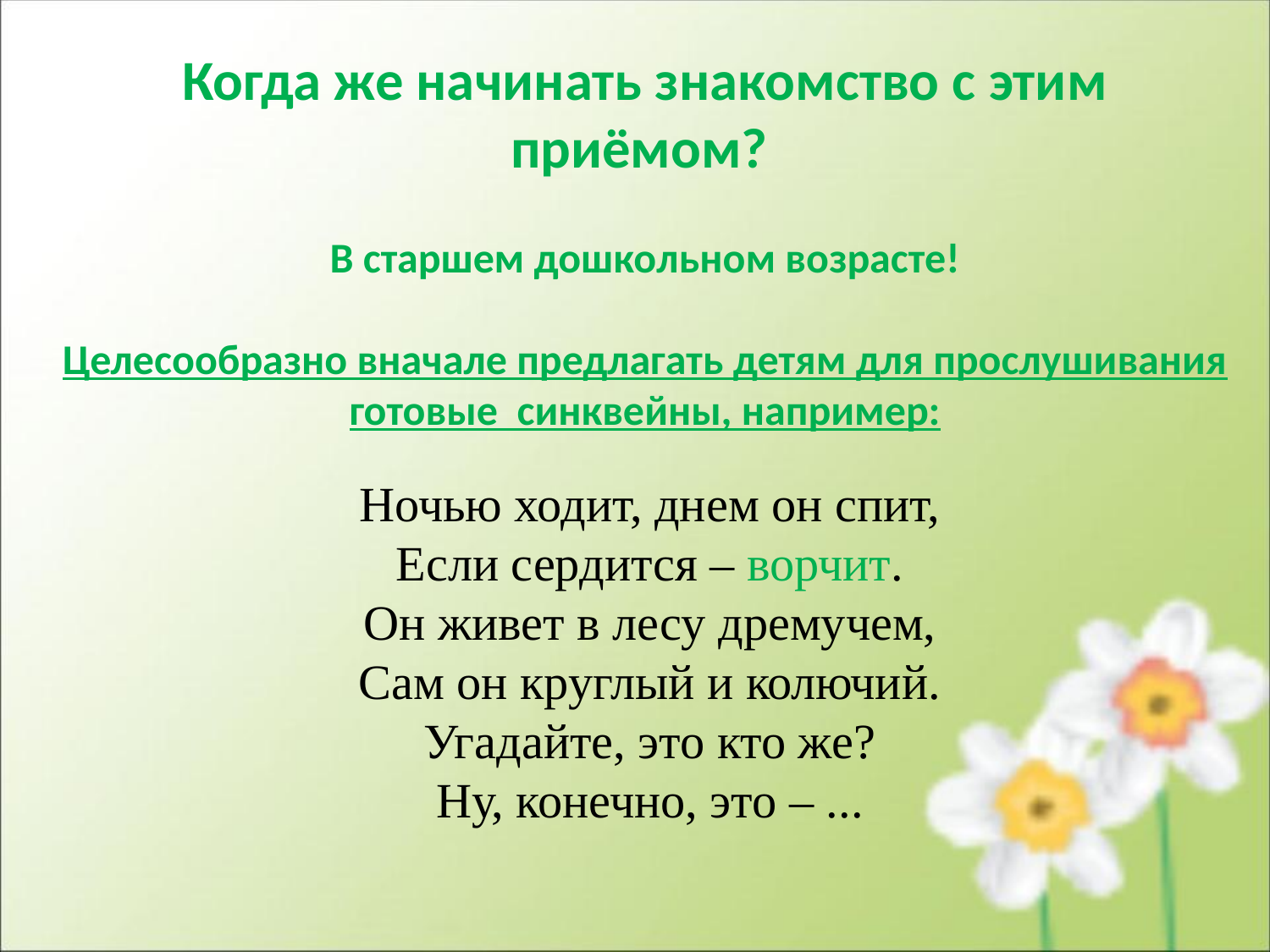

Когда же начинать знакомство с этим приёмом?

В старшем дошкольном возрасте!
Целесообразно вначале предлагать детям для прослушивания готовые  синквейны, например:
Ночью ходит, днем он спит,
Если сердится – ворчит.
Он живет в лесу дремучем,
Сам он круглый и колючий.
Угадайте, это кто же?
Ну, конечно, это – ...